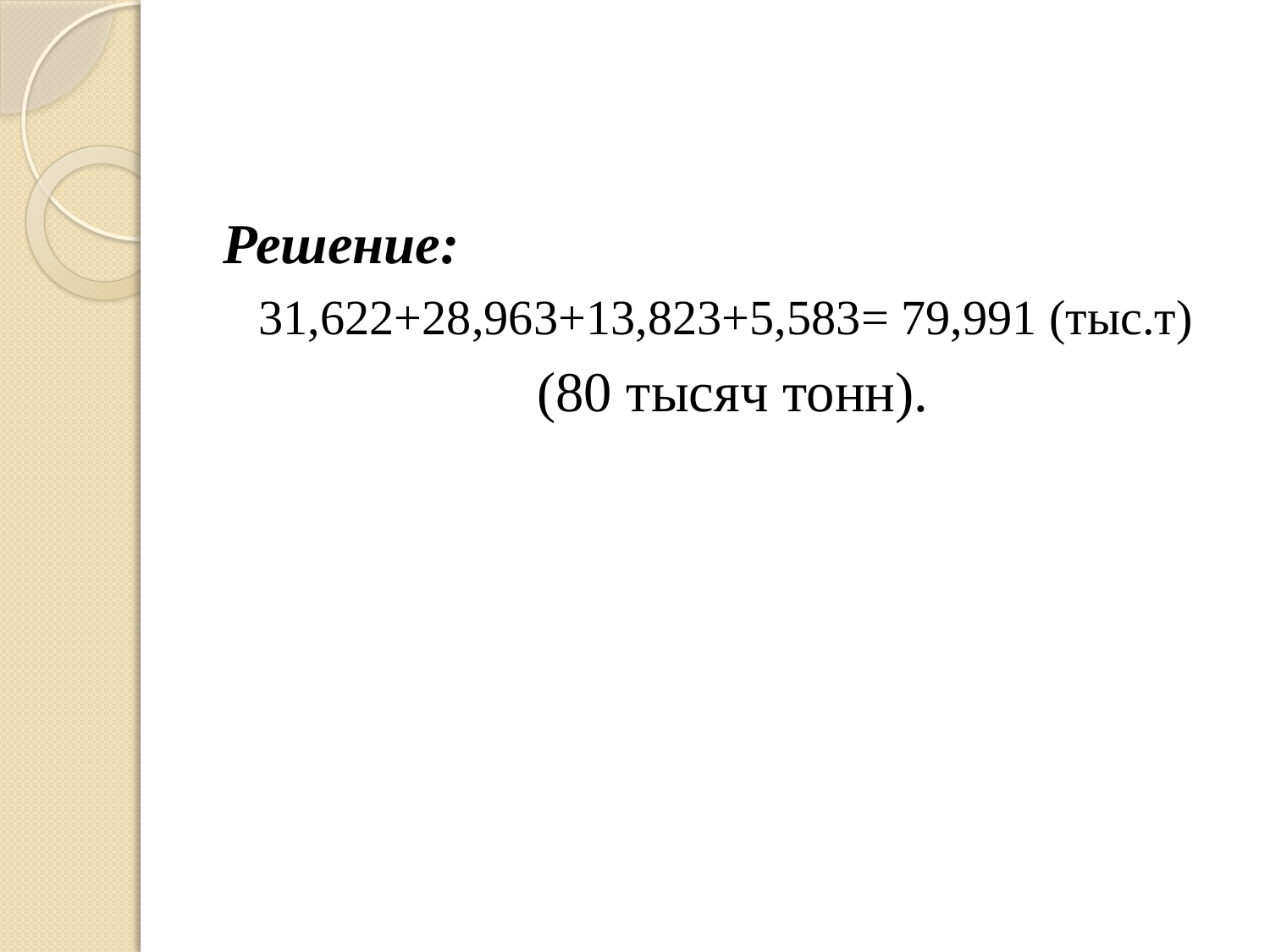

Решение:
31,622+28,963+13,823+5,583= 79,991 (тыс.т)
 (80 тысяч тонн).